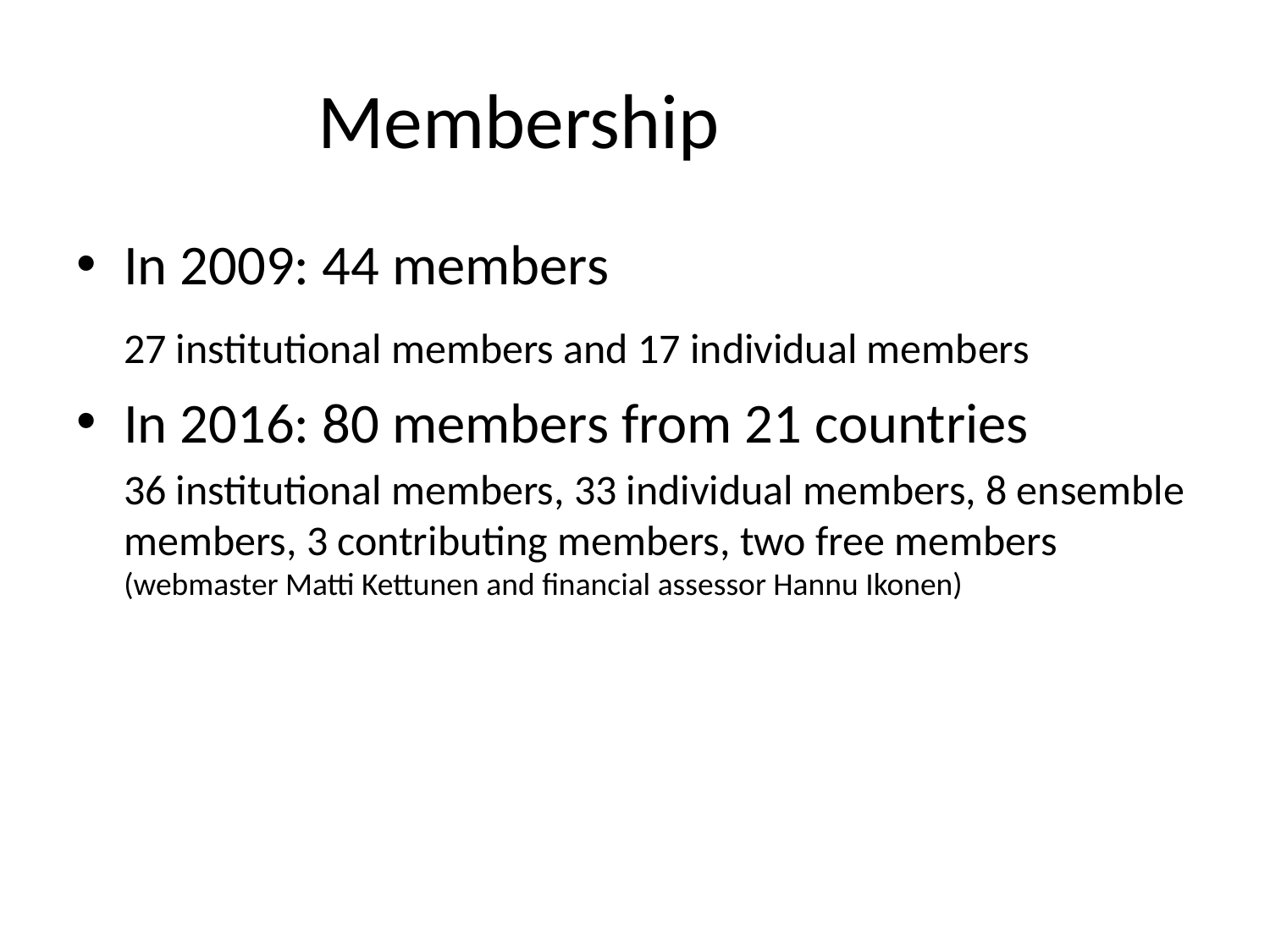

# Membership
In 2009: 44 members
	27 institutional members and 17 individual members
In 2016: 80 members from 21 countries
	36 institutional members, 33 individual members, 8 ensemble members, 3 contributing members, two free members (webmaster Matti Kettunen and financial assessor Hannu Ikonen)